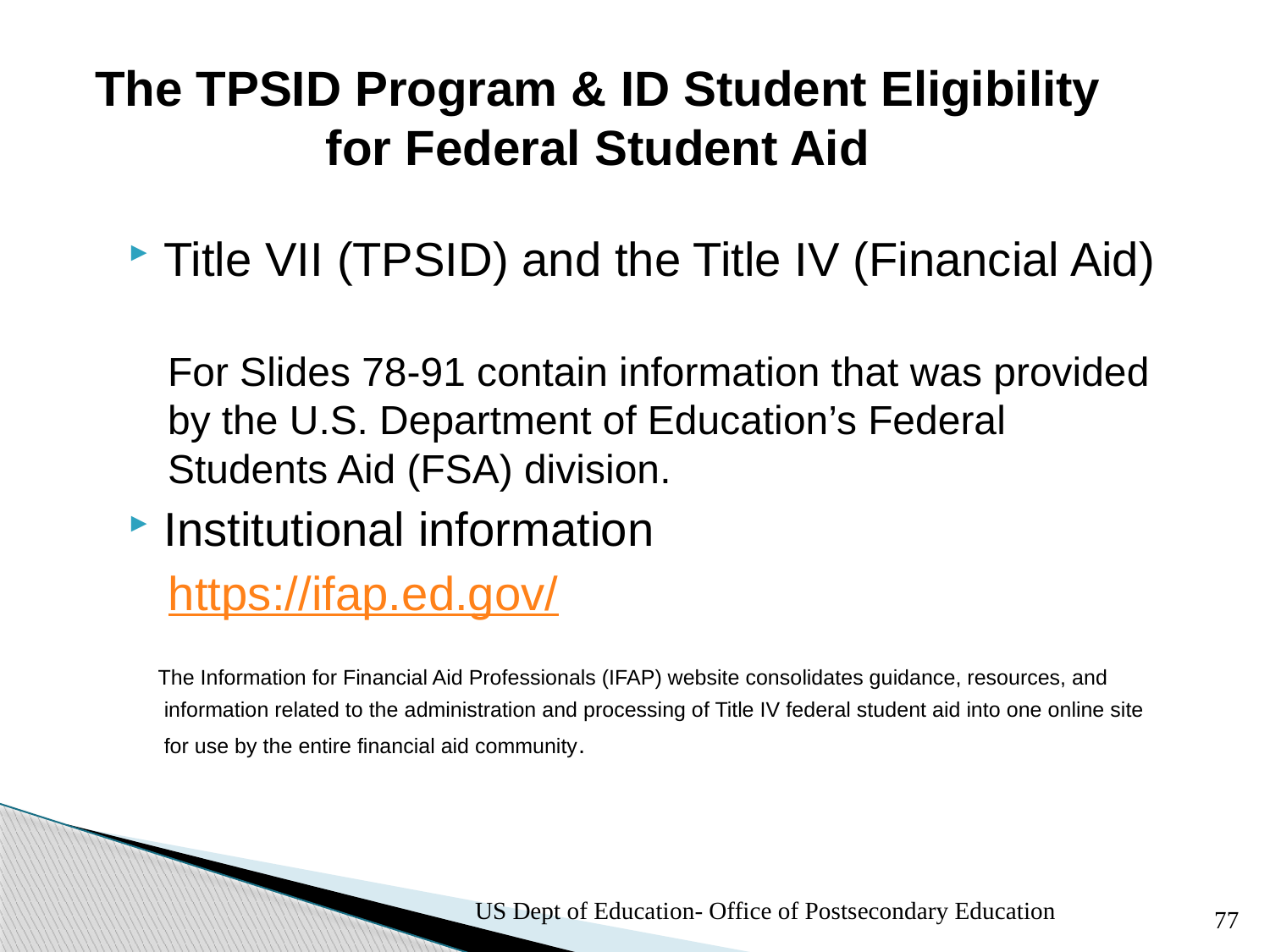

# The TPSID Program & ID Student Eligibility for Federal Student Aid
Title VII (TPSID) and the Title IV (Financial Aid)

For Slides 78-91 contain information that was provided by the U.S. Department of Education’s Federal Students Aid (FSA) division.
Institutional information
   https://ifap.ed.gov/

     The Information for Financial Aid Professionals (IFAP) website consolidates guidance, resources, and
      information related to the administration and processing of Title IV federal student aid into one online site
      for use by the entire financial aid community.

77
US Dept of Education- Office of Postsecondary Education